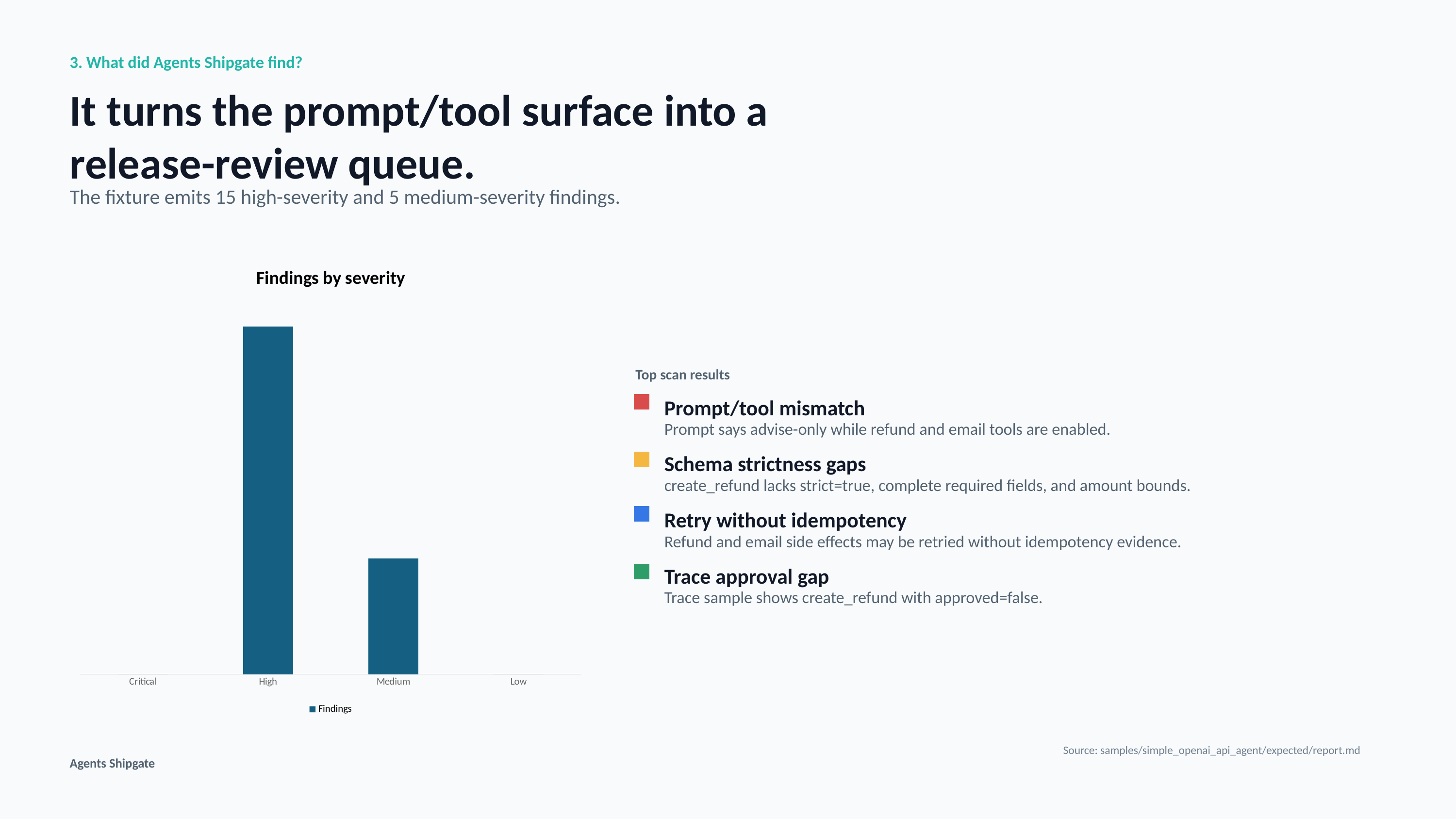

3. What did Agents Shipgate find?
It turns the prompt/tool surface into a release-review queue.
The fixture emits 15 high-severity and 5 medium-severity findings.

### Chart: Findings by severity

| Category |  |
|---|---|
| Critical | 0.0 |
| High | 15.0 |
| Medium | 5.0 |
| Low | 0.0 |
Top scan results

Prompt/tool mismatch
Prompt says advise-only while refund and email tools are enabled.
Schema strictness gaps

create_refund lacks strict=true, complete required fields, and amount bounds.

Retry without idempotency
Refund and email side effects may be retried without idempotency evidence.
Trace approval gap

Trace sample shows create_refund with approved=false.
Source: samples/simple_openai_api_agent/expected/report.md
Agents Shipgate